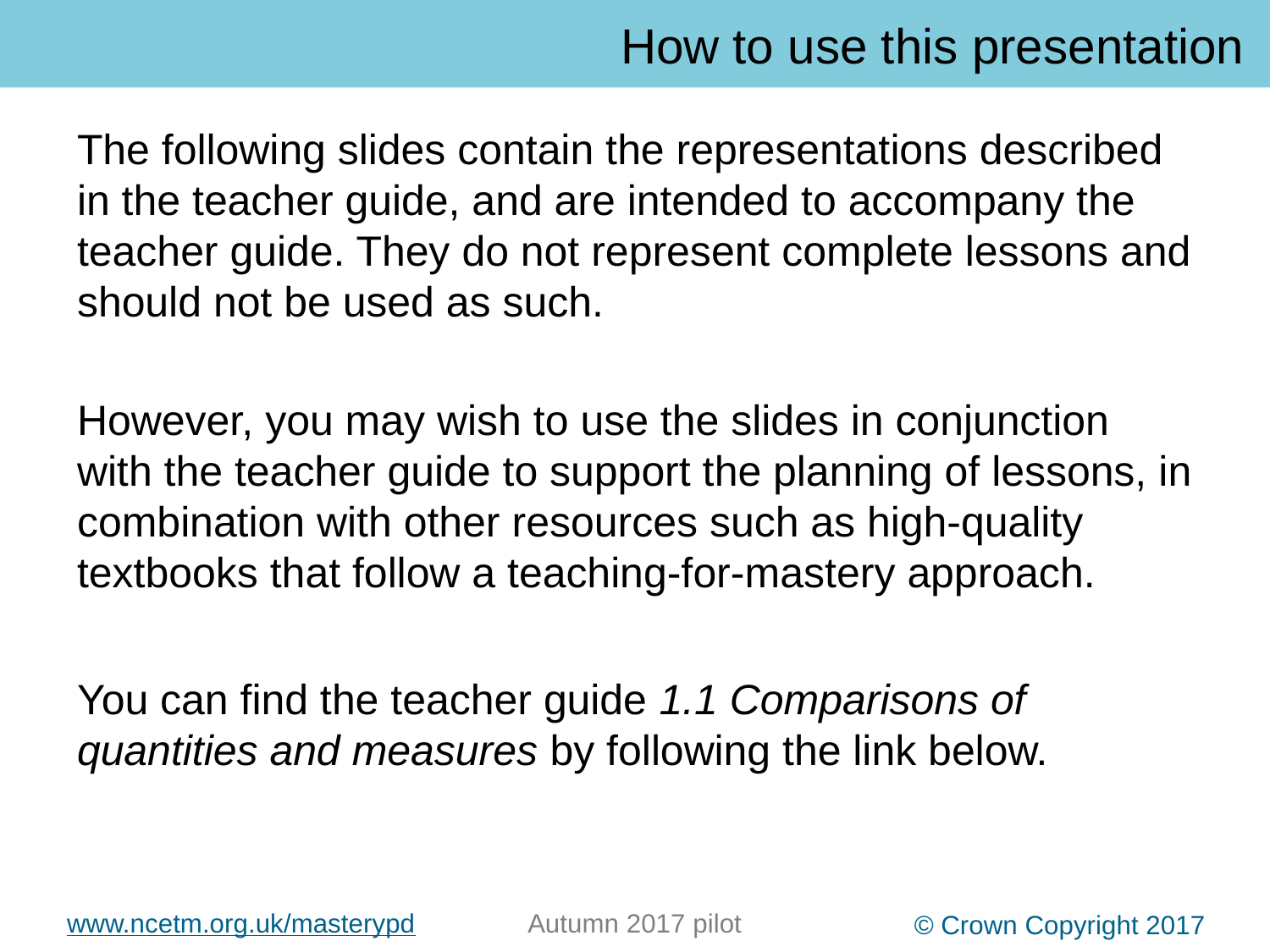

How to use this presentation
You can find the teacher guide 1.1 Comparisons of quantities and measures by following the link below.